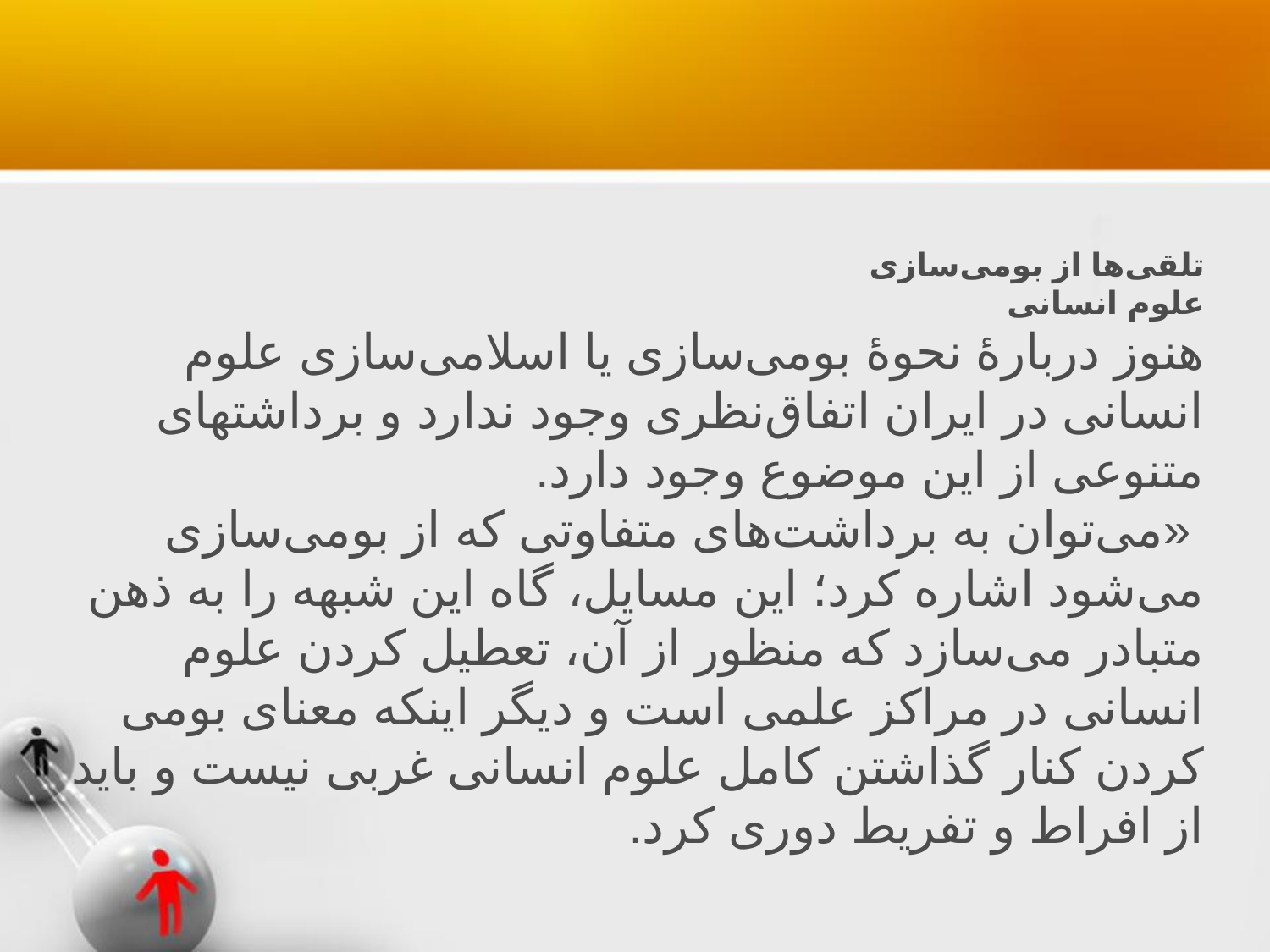

#
تلقی‌ها از بومی‌سازی
علوم انسانی
هنوز دربارهٔ نحوهٔ بومی‌سازی یا اسلامی‌سازی علوم انسانی در ایران اتفاق‌نظری وجود ندارد و برداشتهای متنوعی از این موضوع وجود دارد.
 «می‌توان به برداشت‌های متفاوتی که از بومی‌سازی می‌شود اشاره کرد؛ این مسایل، گاه این شبهه را به ذهن متبادر می‌سازد که منظور از آن، تعطیل کردن علوم انسانی در مراکز علمی است و دیگر اینکه معنای بومی کردن کنار گذاشتن کامل علوم انسانی غربی نیست و باید از افراط و تفریط دوری کرد.